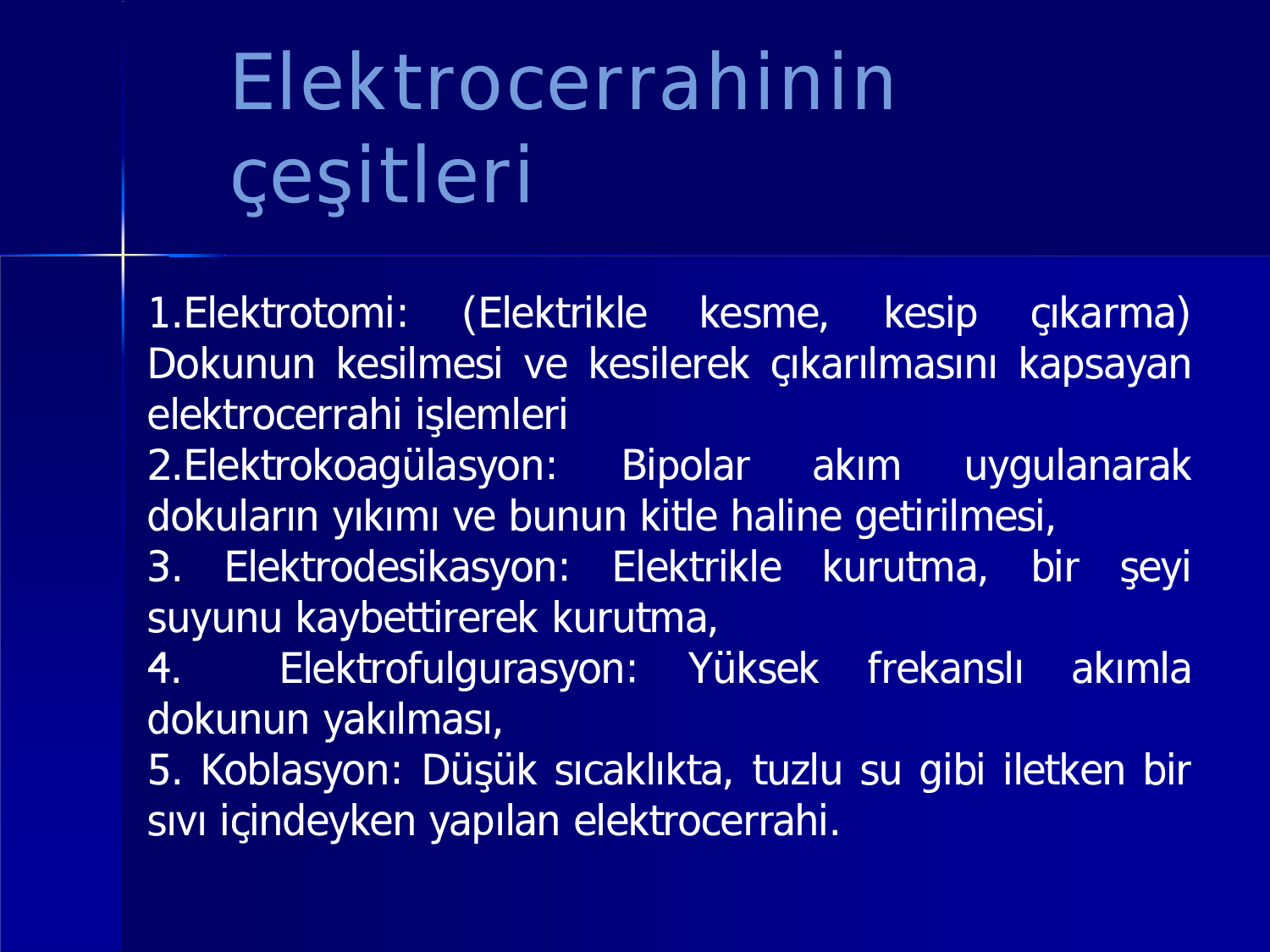

# Elektrocerrahinin çeşitleri
1.Elektrotomi: (Elektrikle kesme, kesip çıkarma) Dokunun kesilmesi ve kesilerek çıkarılmasını kapsayan elektrocerrahi işlemleri
2.Elektrokoagülasyon: Bipolar akım uygulanarak dokuların yıkımı ve bunun kitle haline getirilmesi,
3. Elektrodesikasyon: Elektrikle kurutma, bir şeyi suyunu kaybettirerek kurutma,
4.  Elektrofulgurasyon: Yüksek frekanslı akımla dokunun yakılması,
5. Koblasyon: Düşük sıcaklıkta, tuzlu su gibi iletken bir sıvı içindeyken yapılan elektrocerrahi.